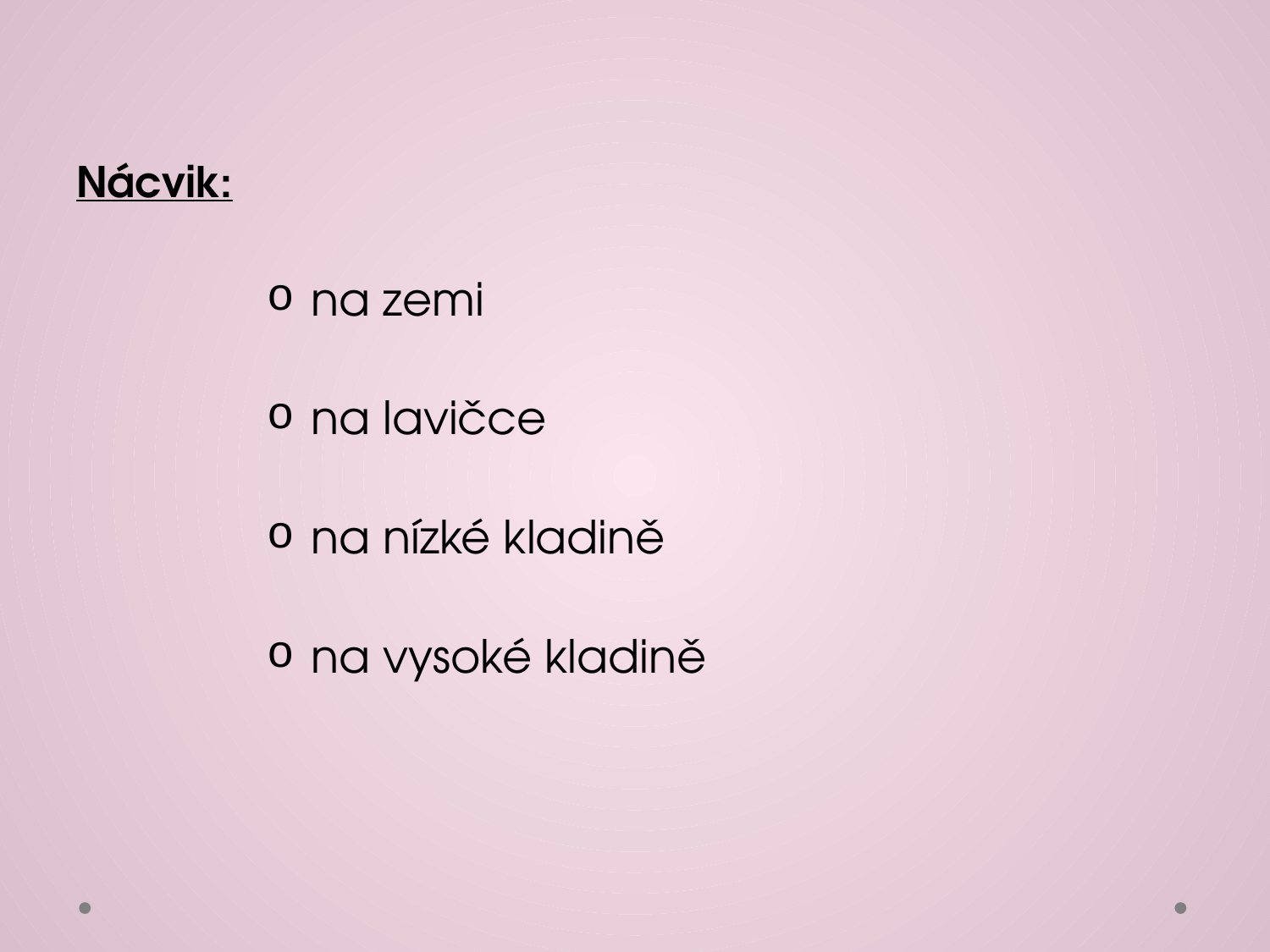

Nácvik:
 na zemi
 na lavičce
 na nízké kladině
 na vysoké kladině